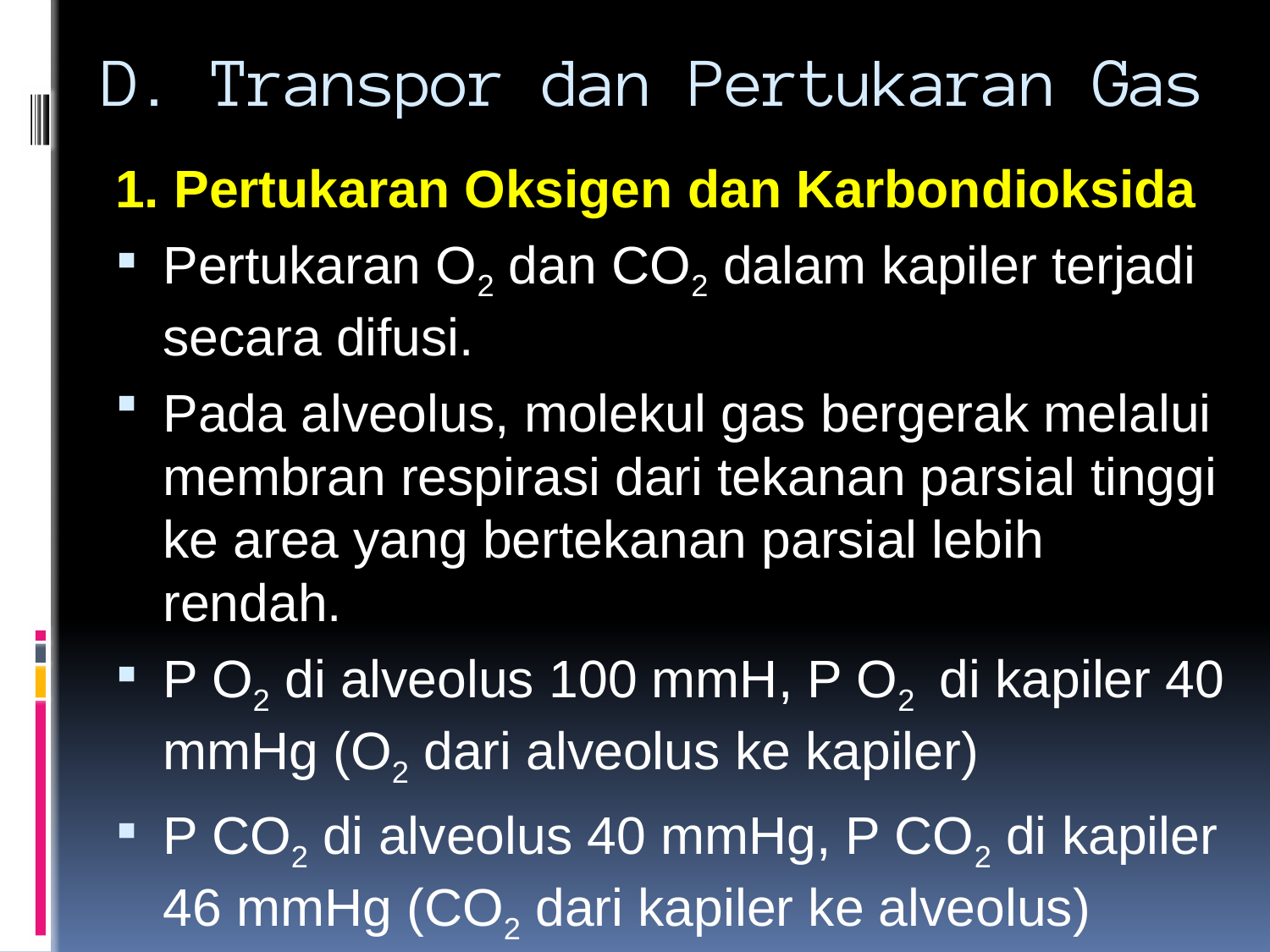

# D. Transpor dan Pertukaran Gas
1. Pertukaran Oksigen dan Karbondioksida
Pertukaran O2 dan CO2 dalam kapiler terjadi secara difusi.
Pada alveolus, molekul gas bergerak melalui membran respirasi dari tekanan parsial tinggi ke area yang bertekanan parsial lebih rendah.
P O2 di alveolus 100 mmH, P O2	 di kapiler 40 mmHg (O2 dari alveolus ke kapiler)
P CO2 di alveolus 40 mmHg, P CO2 di kapiler 46 mmHg (CO2 dari kapiler ke alveolus)